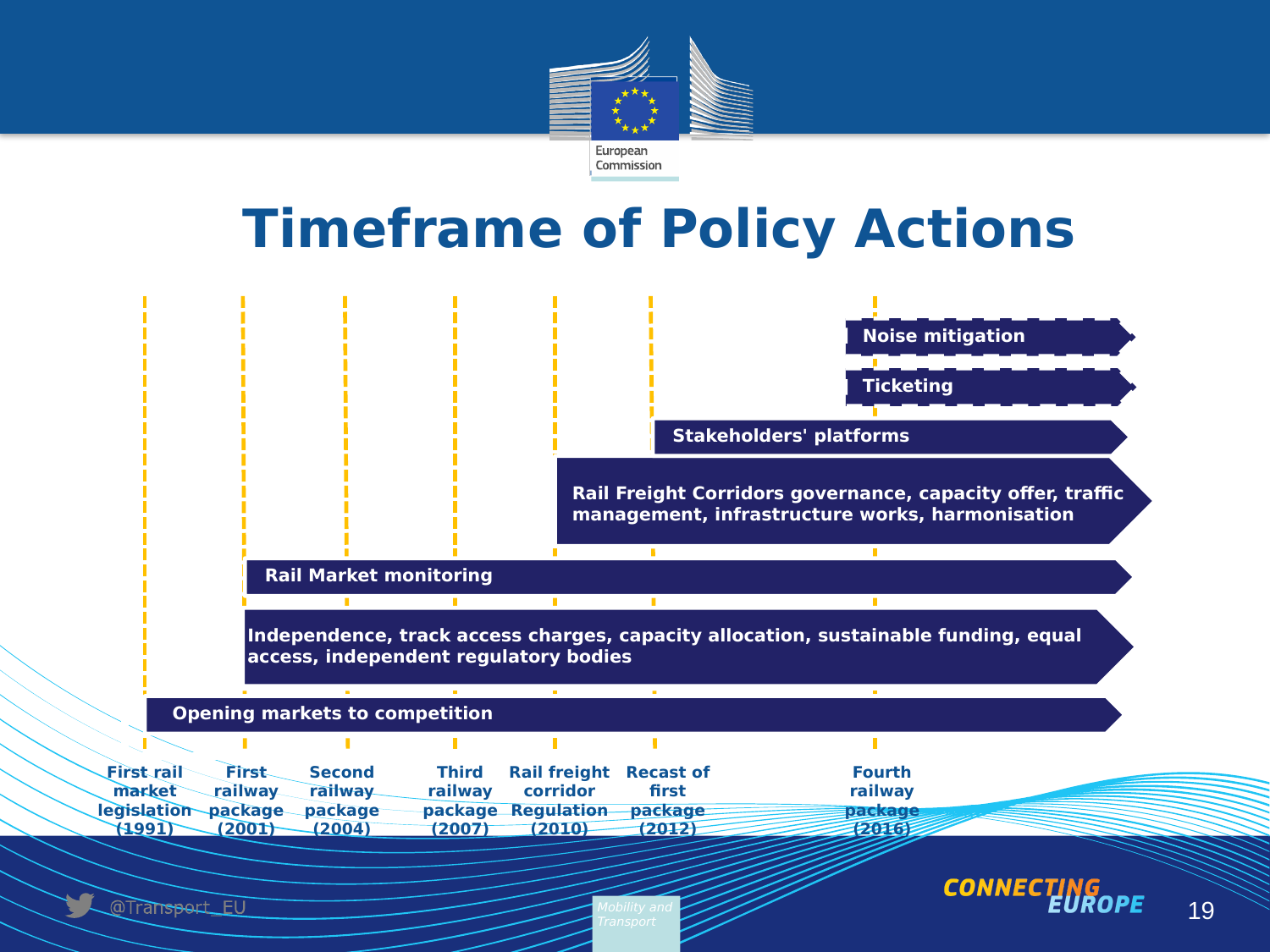

# Timeframe of Policy Actions

Noise mitigation

Ticketing

Stakeholders' platforms

Rail Freight Corridors governance, capacity offer, traffic management, infrastructure works, harmonisation

Rail Market monitoring

Independence, track access charges, capacity allocation, sustainable funding, equal access, independent regulatory bodies

Opening markets to competition
First rail market legislation (1991)
First railway package (2001)
Second railway package (2004)
Third railway package (2007)
Rail freight corridor Regulation (2010)
Recast of first package (2012)
Fourth railway package (2016)